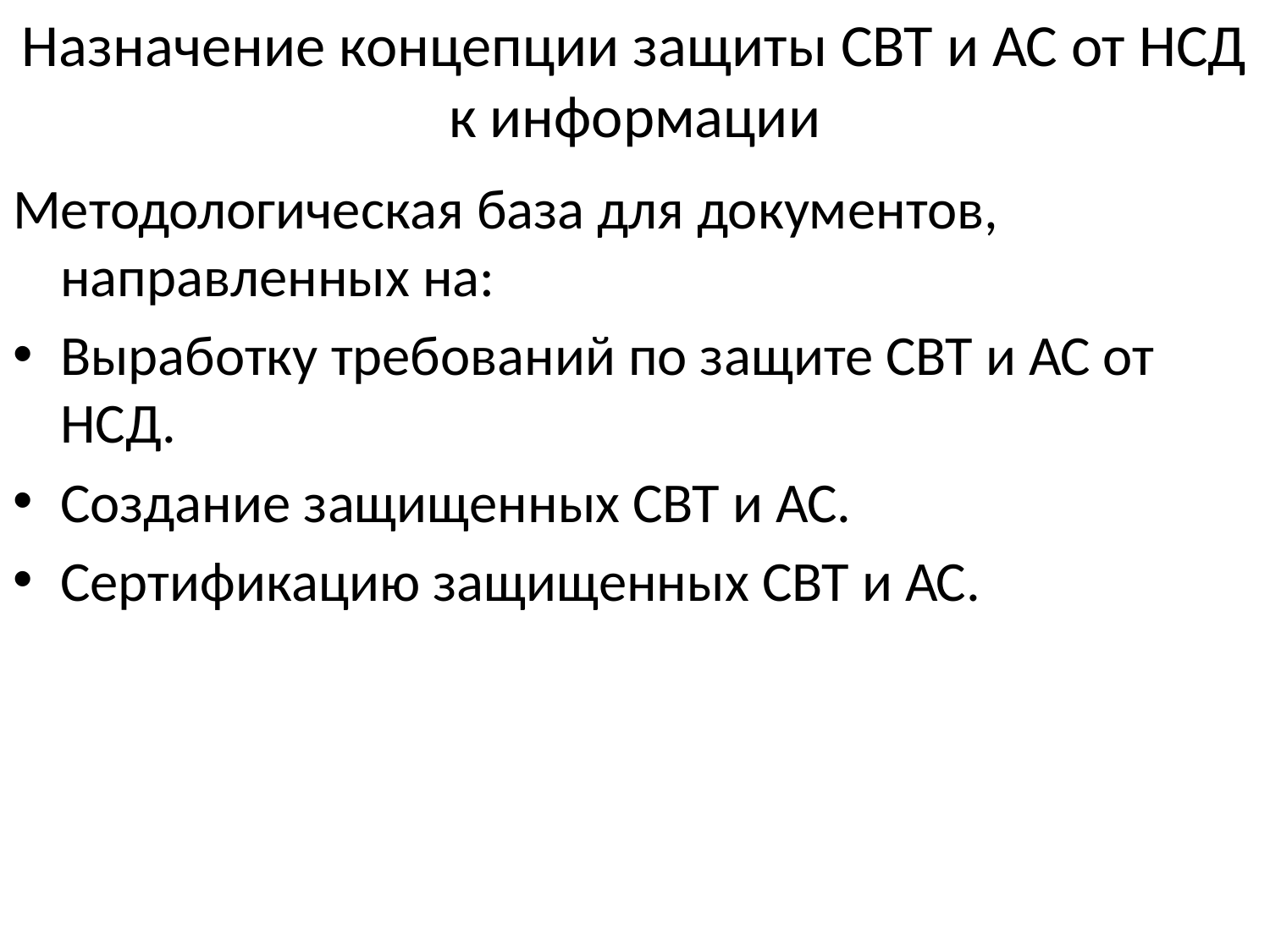

# Назначение концепции защиты СВТ и АС от НСД к информации
Методологическая база для документов, направленных на:
Выработку требований по защите СВТ и АС от НСД.
Создание защищенных СВТ и АС.
Сертификацию защищенных СВТ и АС.